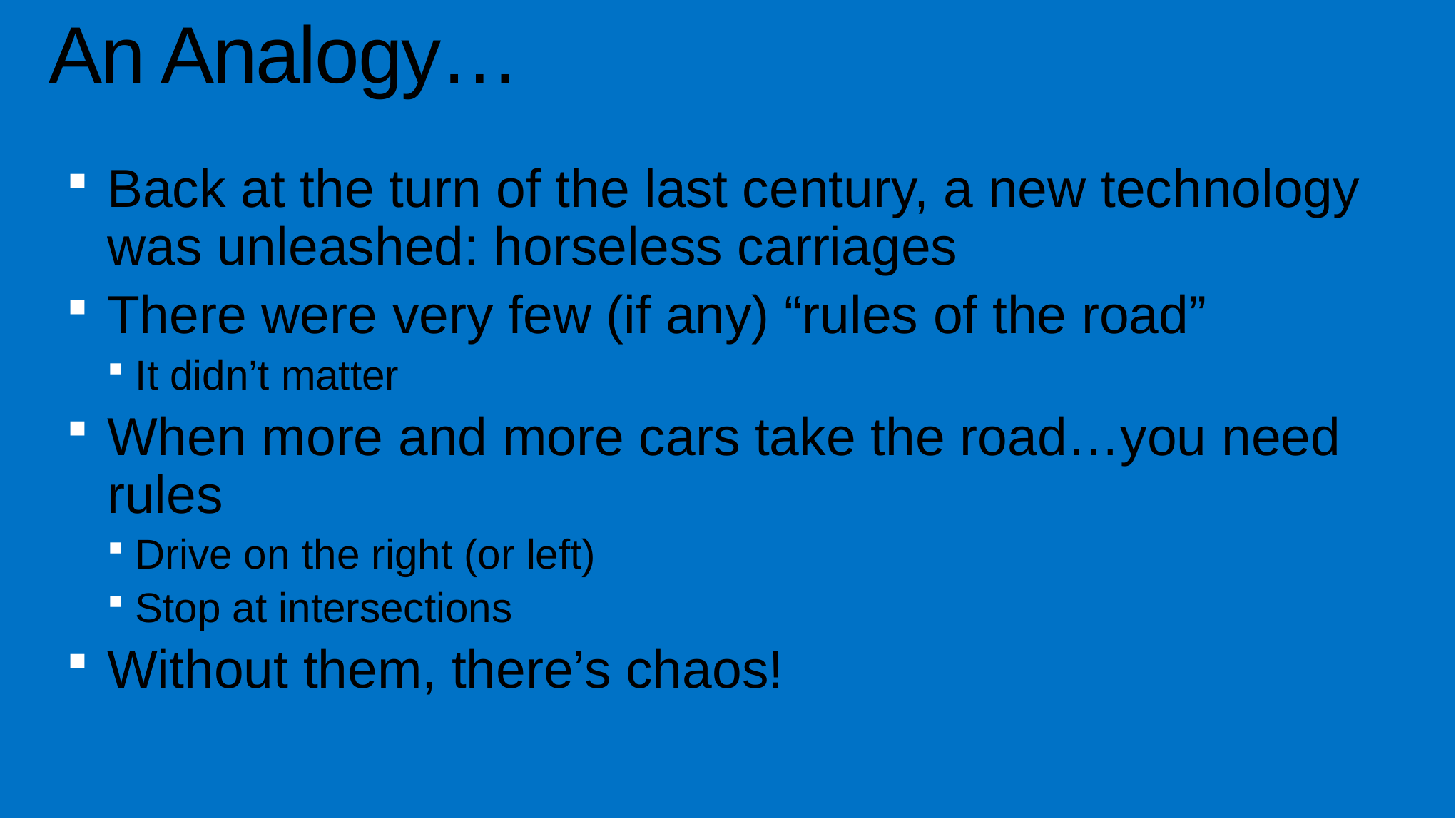

# An Analogy…
Back at the turn of the last century, a new technology was unleashed: horseless carriages
There were very few (if any) “rules of the road”
It didn’t matter
When more and more cars take the road…you need rules
Drive on the right (or left)
Stop at intersections
Without them, there’s chaos!